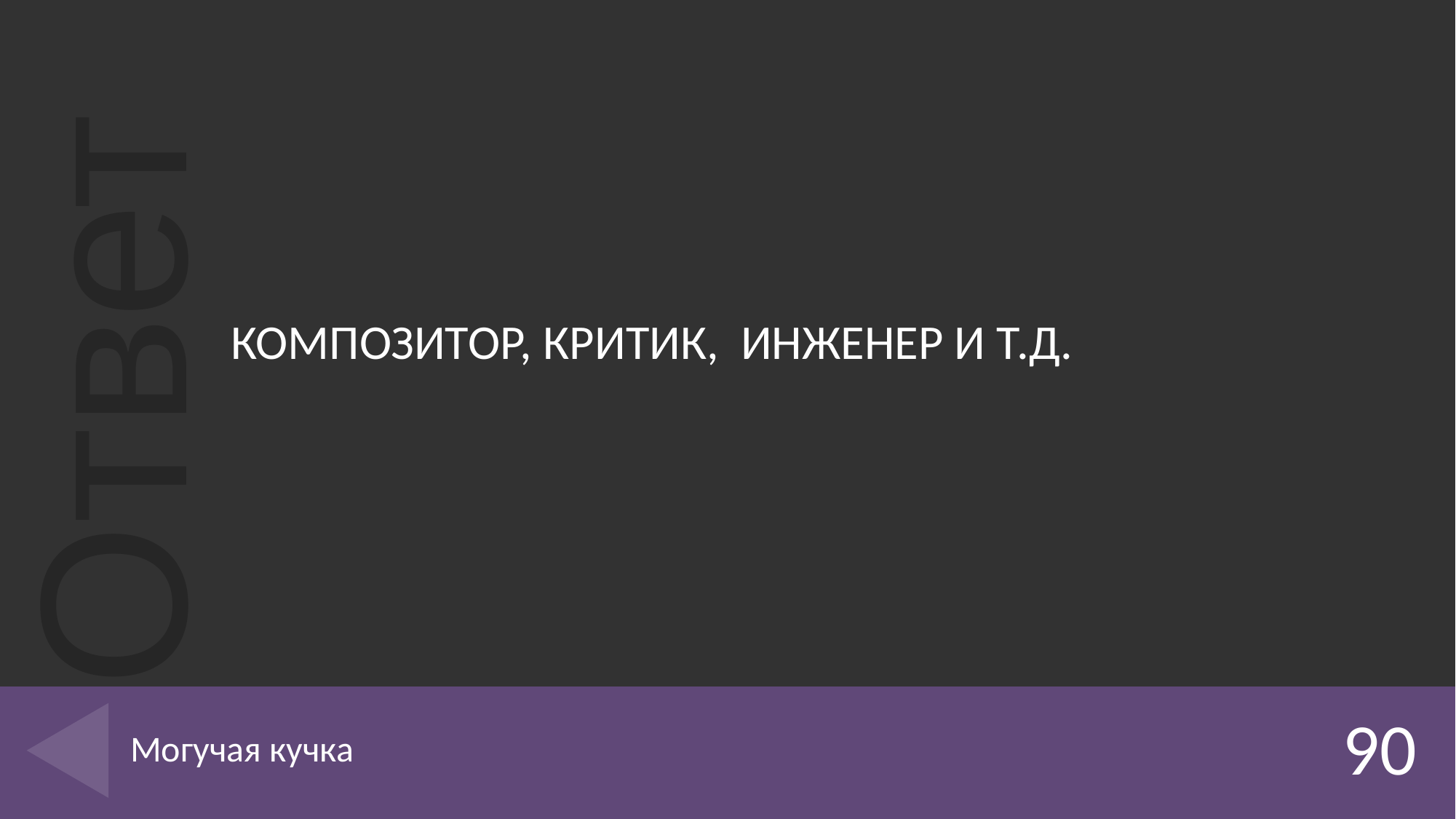

КОМПОЗИТОР, КРИТИК,  ИНЖЕНЕР И Т.Д.
# Могучая кучка
90